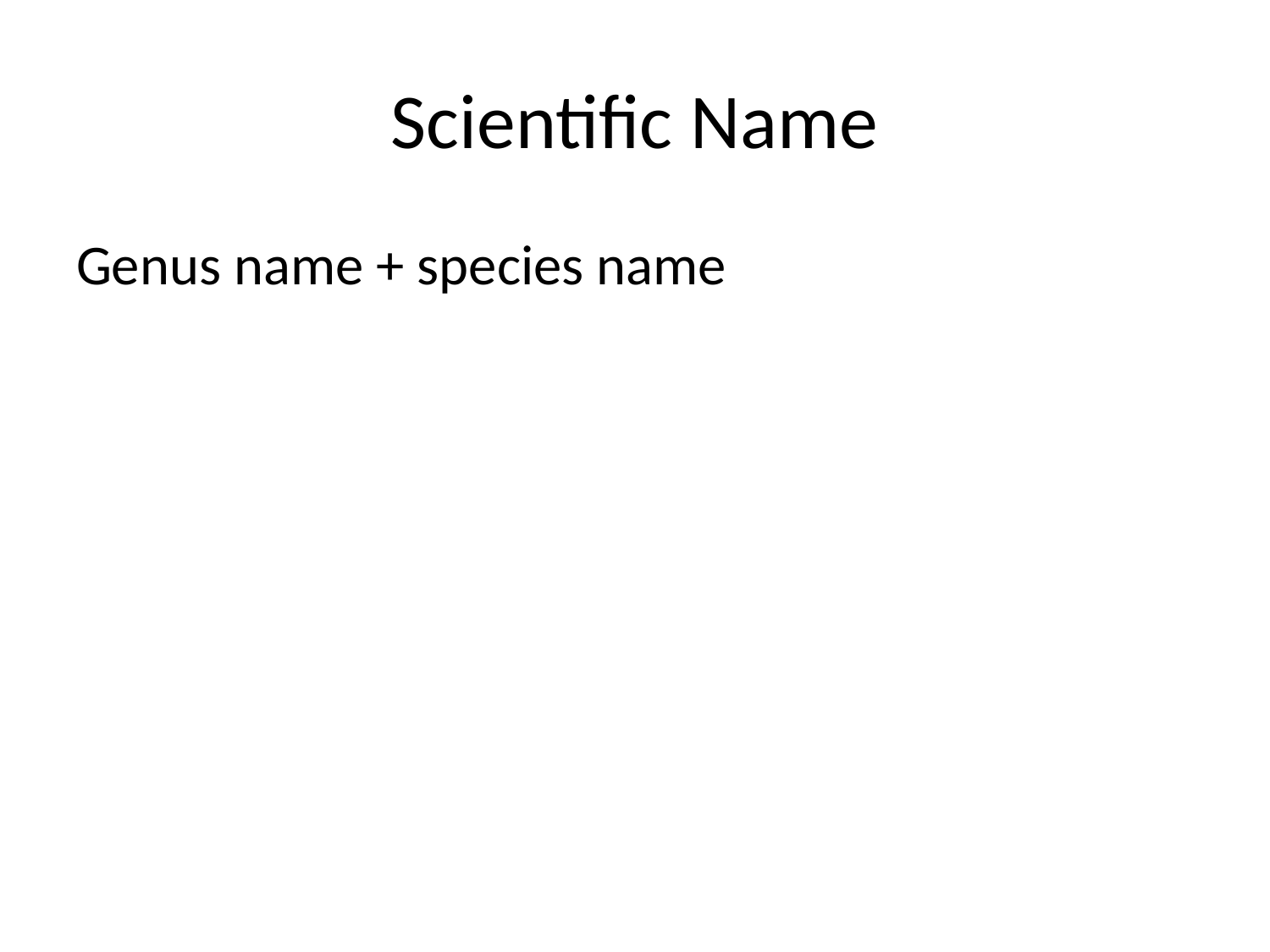

# Scientific Name
Genus name + species name